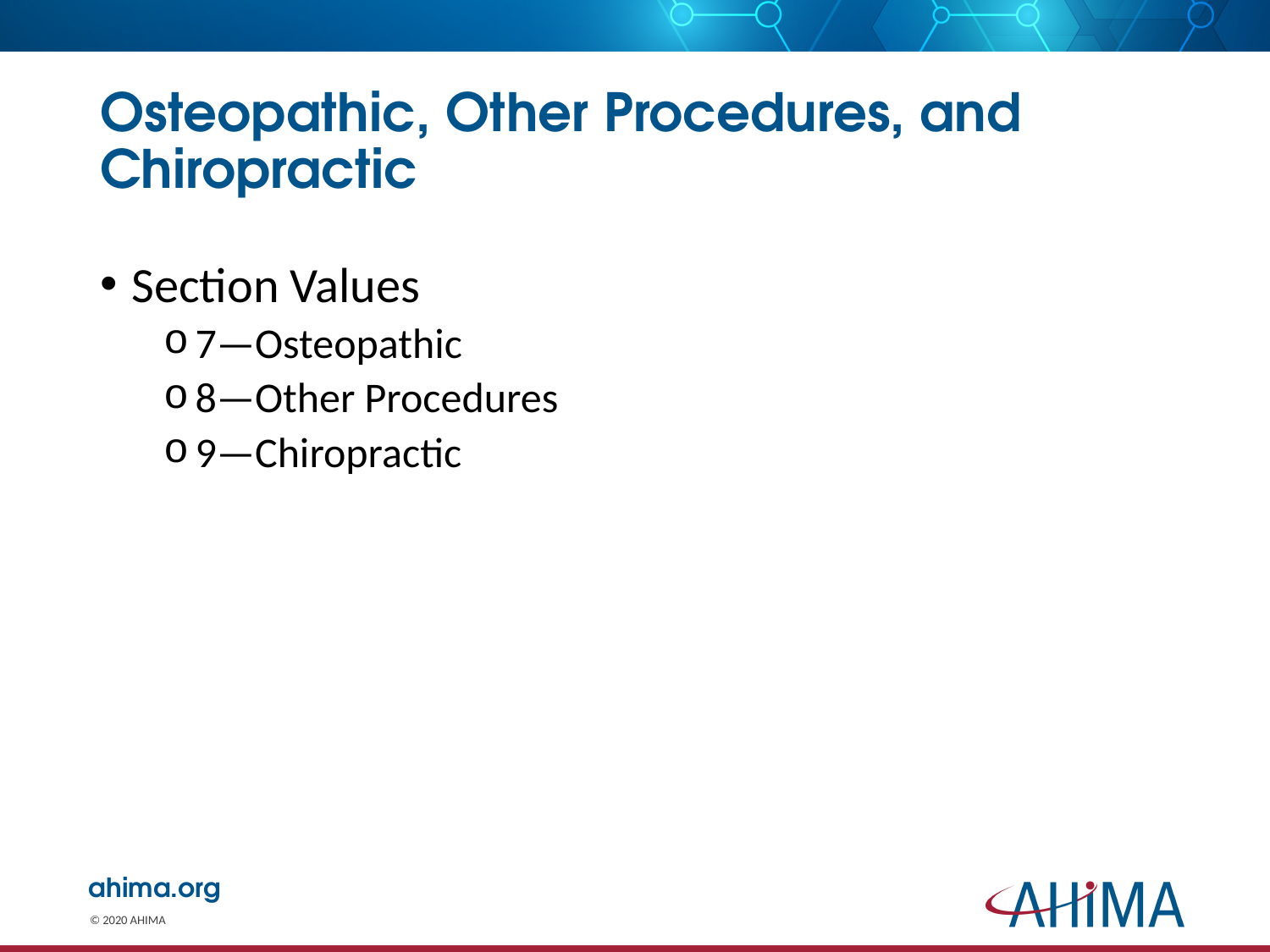

# Osteopathic, Other Procedures, and Chiropractic
Section Values
7—Osteopathic
8—Other Procedures
9—Chiropractic